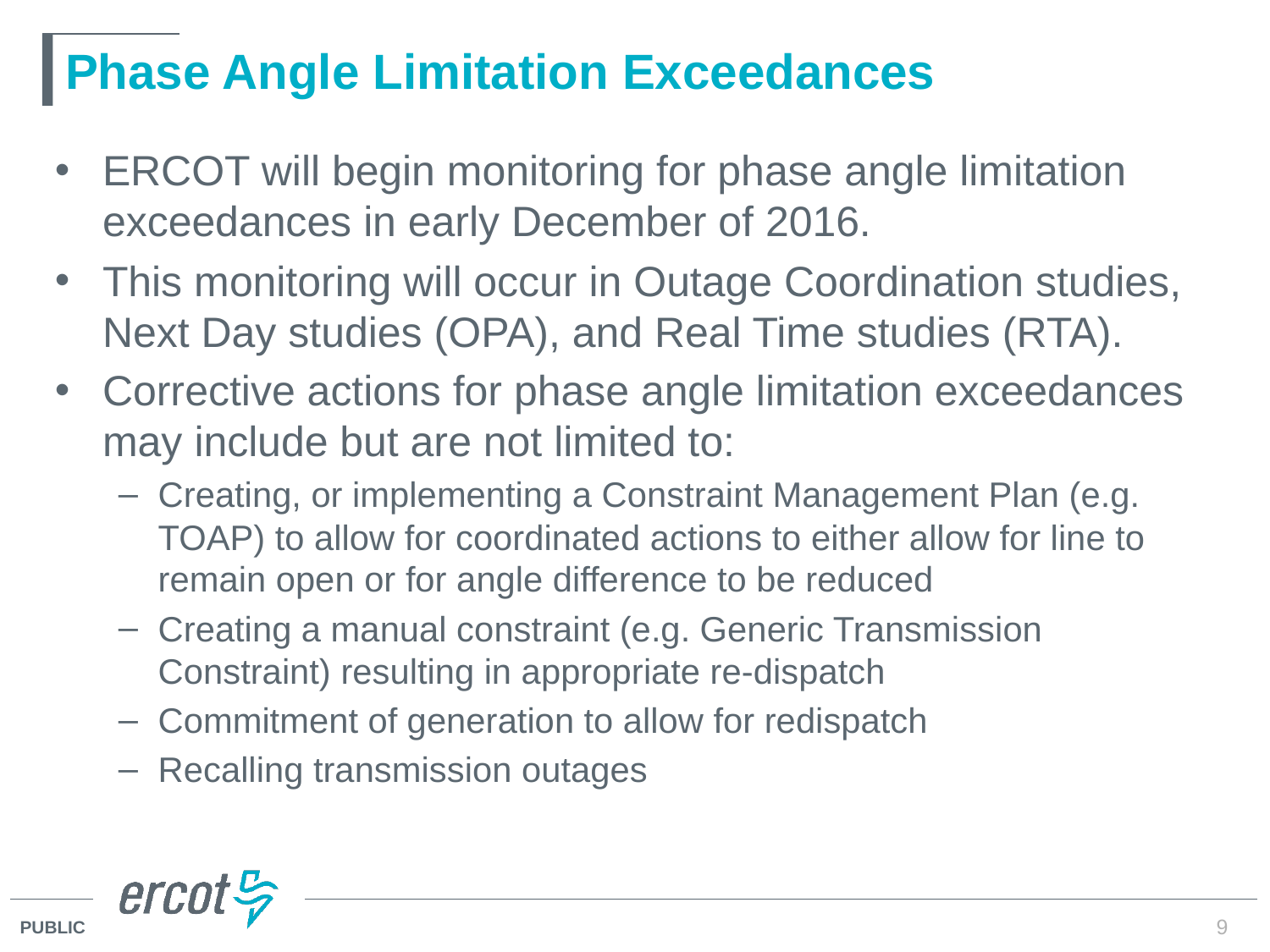

# Phase Angle Limitation Exceedances
ERCOT will begin monitoring for phase angle limitation exceedances in early December of 2016.
This monitoring will occur in Outage Coordination studies, Next Day studies (OPA), and Real Time studies (RTA).
Corrective actions for phase angle limitation exceedances may include but are not limited to:
Creating, or implementing a Constraint Management Plan (e.g. TOAP) to allow for coordinated actions to either allow for line to remain open or for angle difference to be reduced
Creating a manual constraint (e.g. Generic Transmission Constraint) resulting in appropriate re-dispatch
Commitment of generation to allow for redispatch
Recalling transmission outages

9